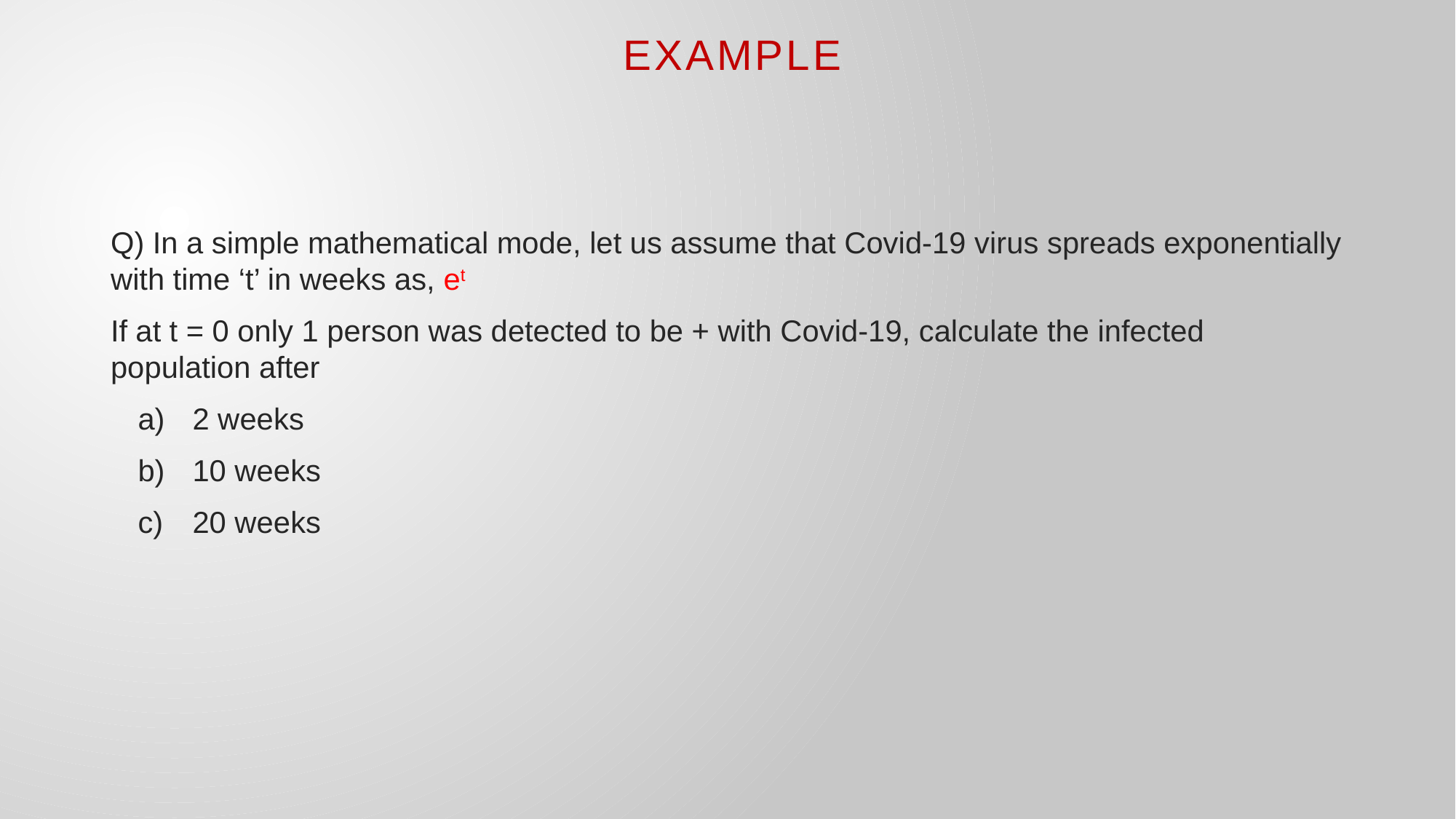

Example
Q) In a simple mathematical mode, let us assume that Covid-19 virus spreads exponentially with time ‘t’ in weeks as, et
If at t = 0 only 1 person was detected to be + with Covid-19, calculate the infected population after
2 weeks
10 weeks
20 weeks